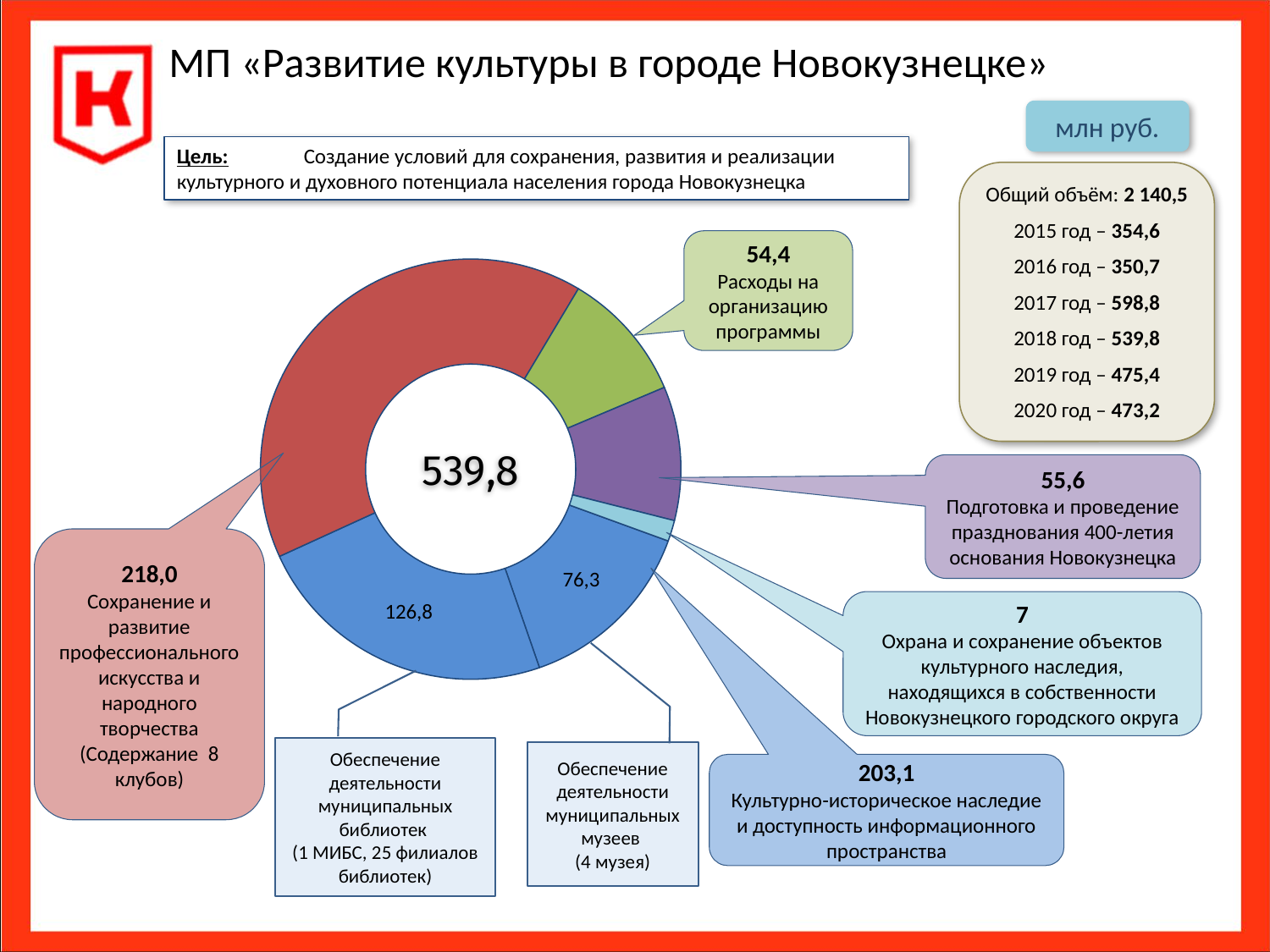

# МП «Развитие культуры в городе Новокузнецке»

млн руб.
Цель:	Создание условий для сохранения, развития и реализации культурного и духовного потенциала населения города Новокузнецка
Общий объём: 2 140,5
2015 год – 354,6
2016 год – 350,7
2017 год – 598,8
2018 год – 539,8
2019 год – 475,4
2020 год – 473,2
54,4
Расходы на организацию программы

### Chart

| Category | 1091,9 |
|---|---|
| - Основное мероприятие "Обеспечение деятельности муниципальных музеев" | 76.3 |
| - Основное мероприятие "Обеспечение деятельности муниципальных библиотек" | 126.8 |
| Сохранение и развитие профессионального искусства и народного творчества (Содержание  8 клубов) | 218.0 |
| Обеспечение деятельности по реализации муниципальной программы «Развитие культуры в городе Новокузнецке» | 54.4 |
| - Основное мероприятие "Реставрационные работы объектов культурного наследия и иные работы" | 55.6 |
| - Основное мероприятие "Подготовка и проведение культурно-массовых мероприятий, фестивалей и конкурсов, обеспечение просветительской, издательской деятельности" | None |
| прочие мероприятия (проведение культурно-массовых мероприятий национального, всероссийского, регионального, областного и городского значения, погашение кредиторской задолженности) | 8.700000000000001 |
539,8
55,6
Подготовка и проведение празднования 400-летия основания Новокузнецка
218,0
Сохранение и развитие профессионального искусства и народного творчества (Содержание  8 клубов)
7
Охрана и сохранение объектов культурного наследия, находящихся в собственности Новокузнецкого городского округа
Обеспечение деятельности муниципальных библиотек
(1 МИБС, 25 филиалов библиотек)
Обеспечение деятельности муниципальных музеев
(4 музея)
203,1
Культурно-историческое наследие и доступность информационного пространства
29